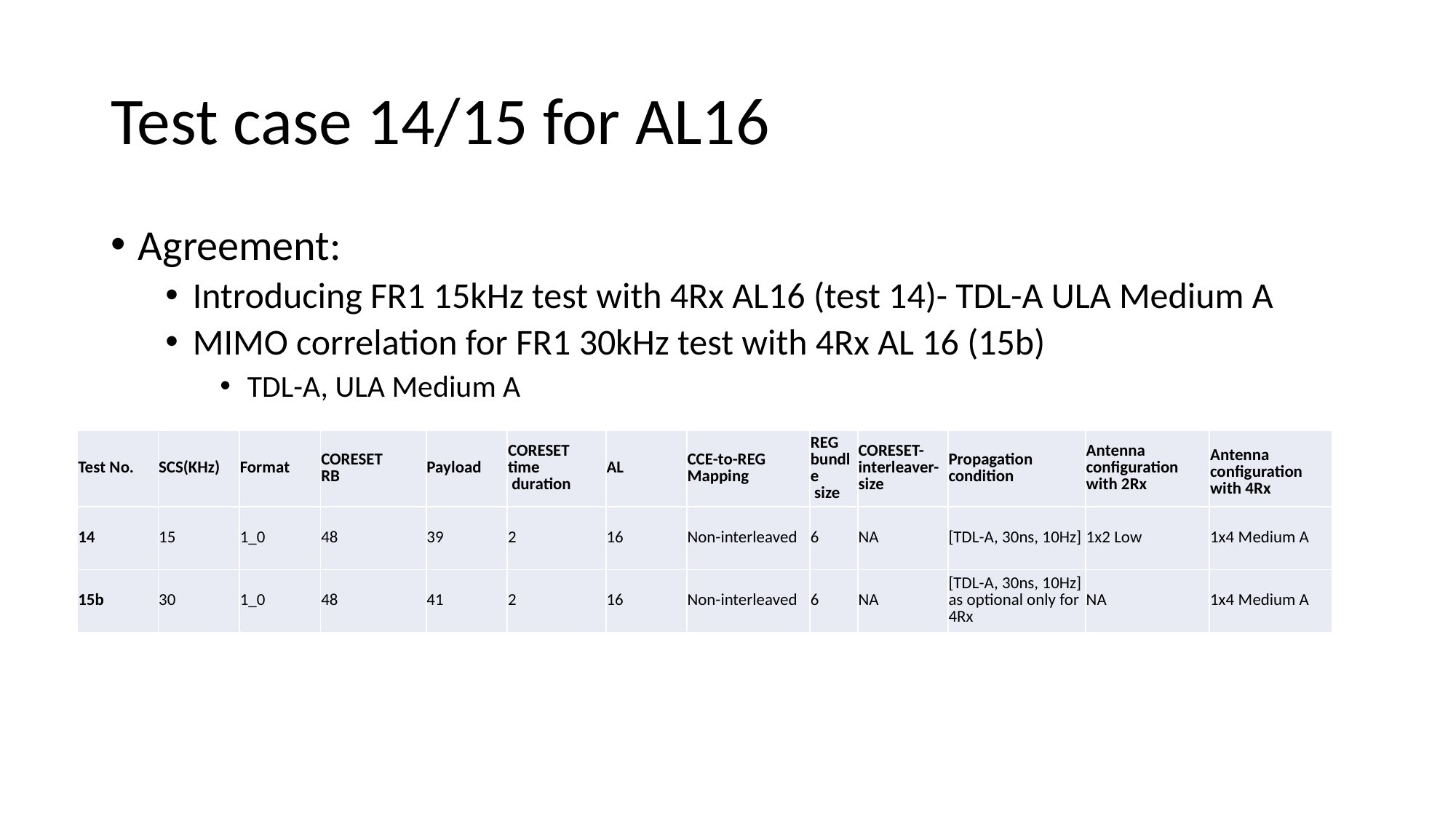

# Test case 14/15 for AL16
Agreement:
Introducing FR1 15kHz test with 4Rx AL16 (test 14)- TDL-A ULA Medium A
MIMO correlation for FR1 30kHz test with 4Rx AL 16 (15b)
TDL-A, ULA Medium A
| Test No. | SCS(KHz) | Format | CORESET RB | Payload | CORESET time duration | AL | CCE-to-REG Mapping | REG bundle size | CORESET-interleaver-size | Propagation condition | Antenna configuration with 2Rx | Antenna configuration with 4Rx |
| --- | --- | --- | --- | --- | --- | --- | --- | --- | --- | --- | --- | --- |
| 14 | 15 | 1\_0 | 48 | 39 | 2 | 16 | Non-interleaved | 6 | NA | [TDL-A, 30ns, 10Hz] | 1x2 Low | 1x4 Medium A |
| 15b | 30 | 1\_0 | 48 | 41 | 2 | 16 | Non-interleaved | 6 | NA | [TDL-A, 30ns, 10Hz] as optional only for 4Rx | NA | 1x4 Medium A |